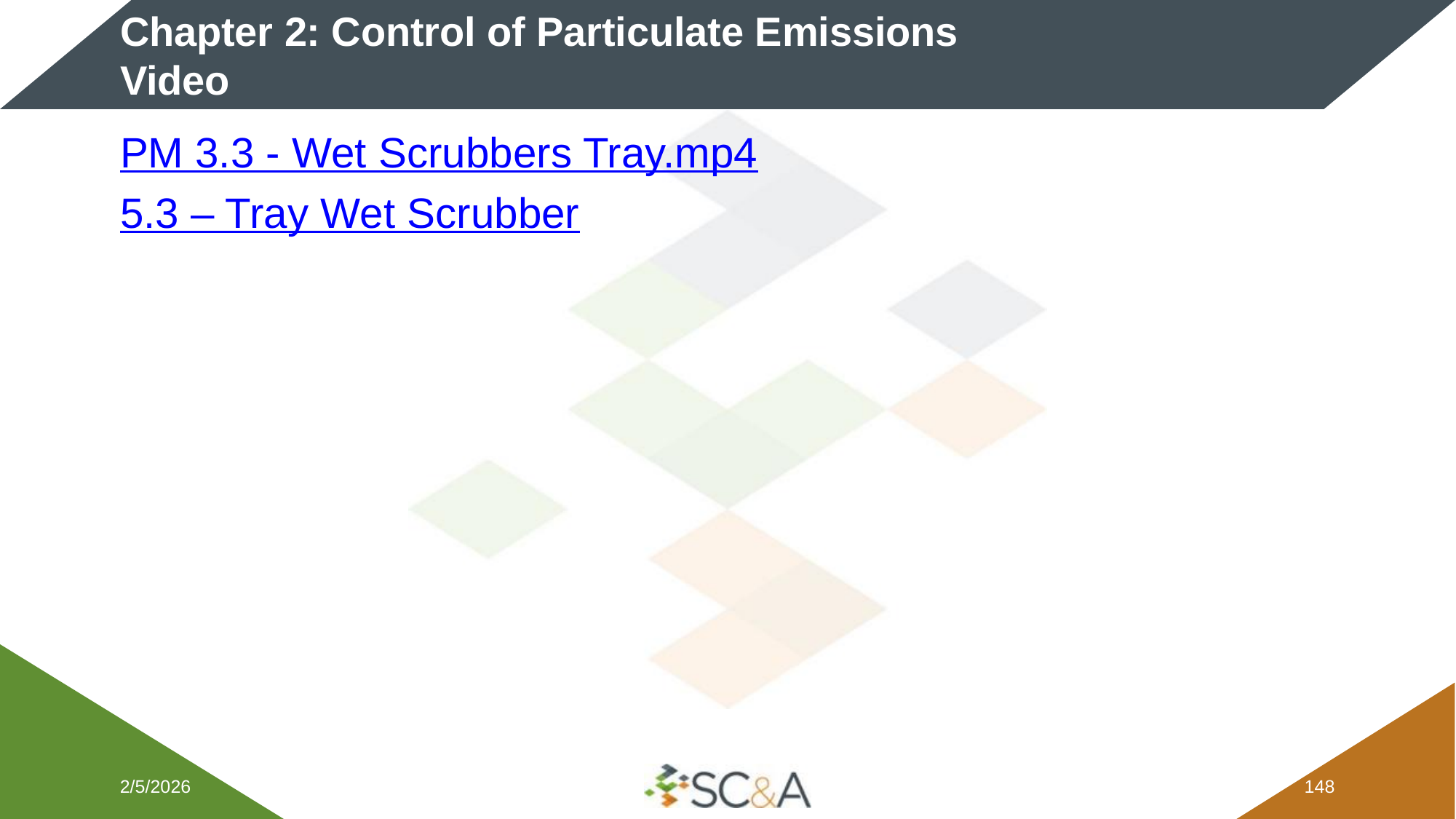

# Chapter 2: Control of Particulate Emissions Video
PM 3.3 - Wet Scrubbers Tray.mp4
5.3 – Tray Wet Scrubber
2/5/2026
148